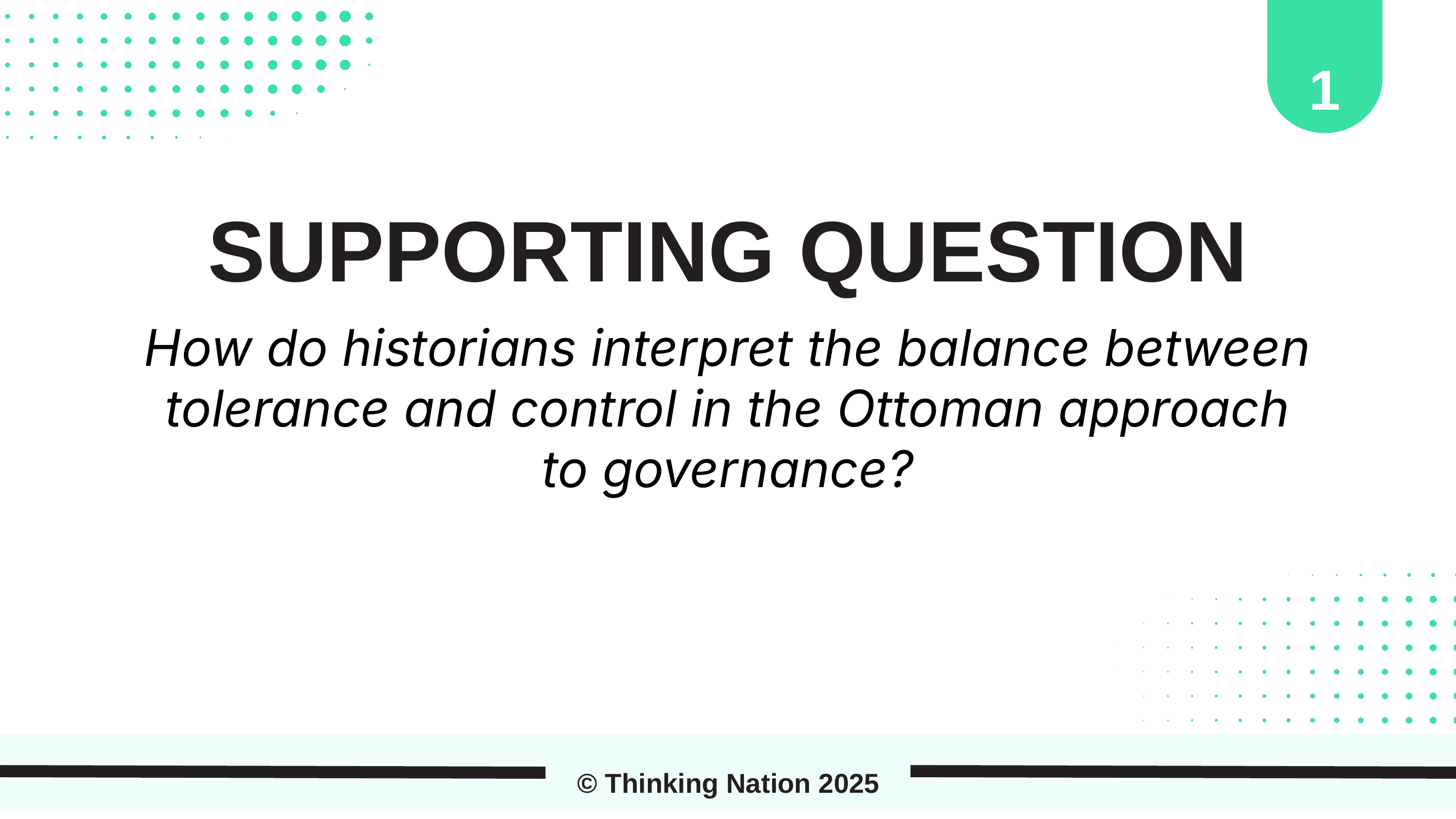

1
SUPPORTING QUESTION
How do historians interpret the balance between tolerance and control in the Ottoman approach to governance?

© Thinking Nation 2025